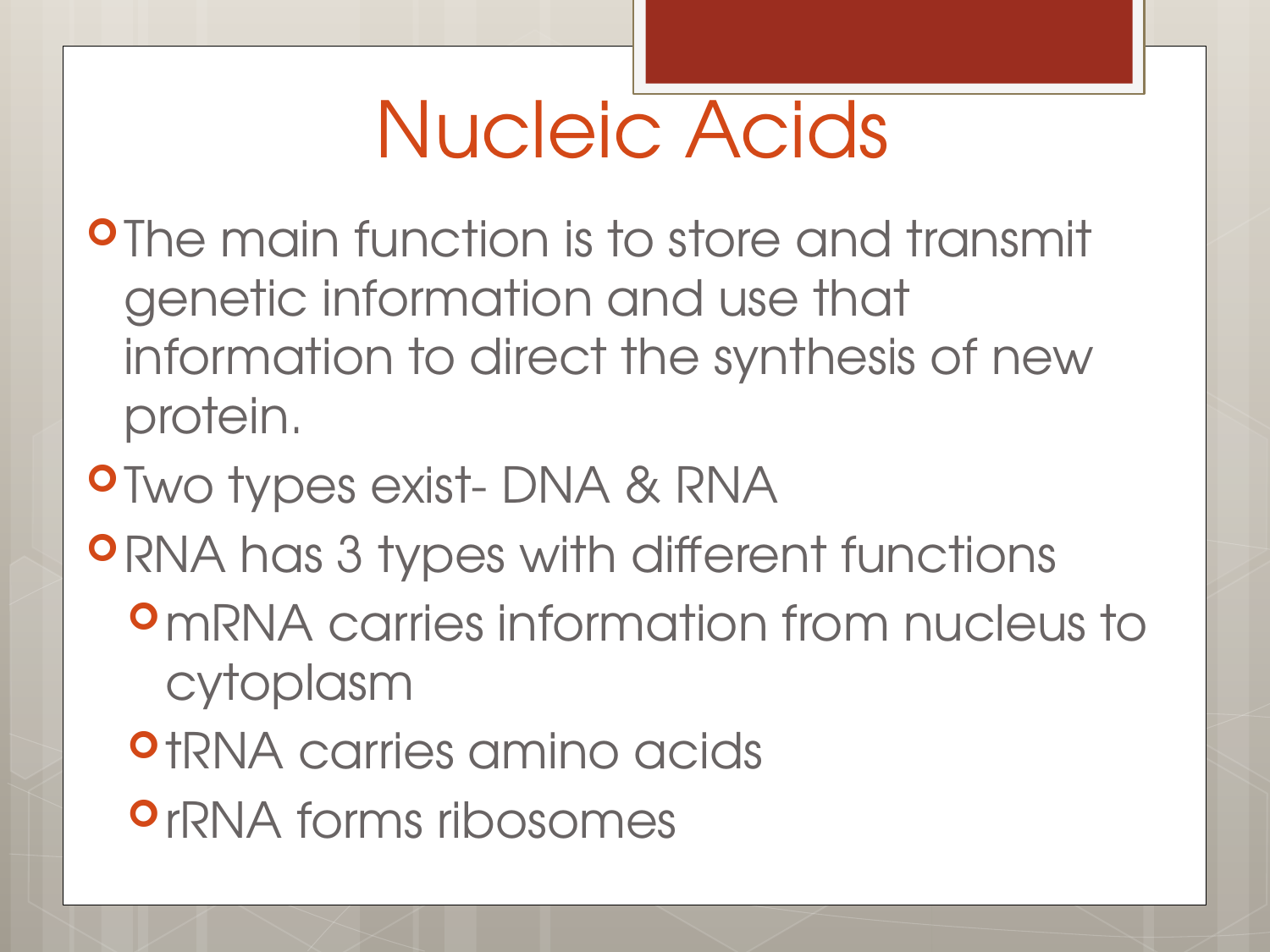

# Nucleic Acids
The main function is to store and transmit genetic information and use that information to direct the synthesis of new protein.
Two types exist- DNA & RNA
RNA has 3 types with different functions
mRNA carries information from nucleus to cytoplasm
tRNA carries amino acids
rRNA forms ribosomes